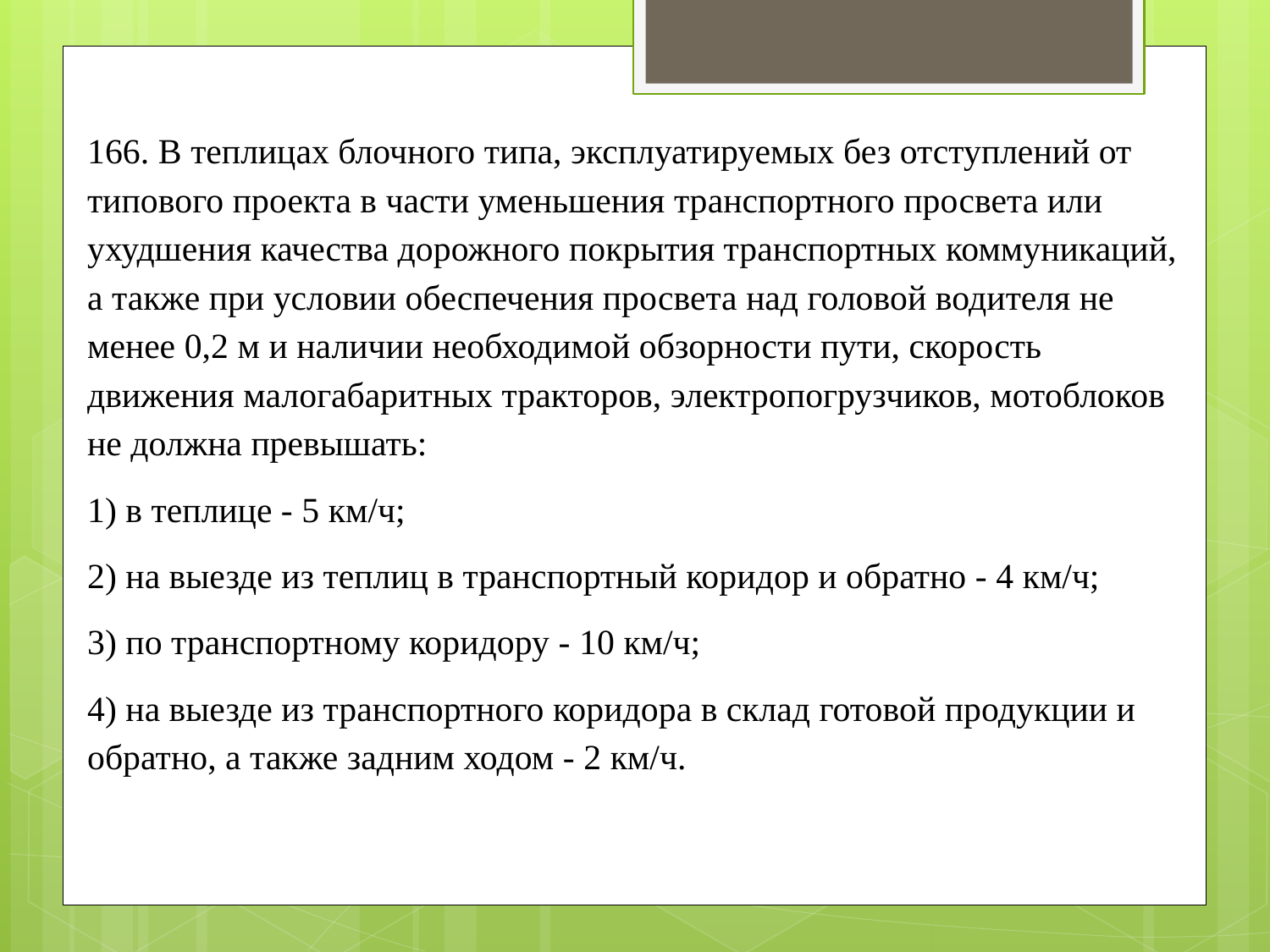

166. В теплицах блочного типа, эксплуатируемых без отступлений от типового проекта в части уменьшения транспортного просвета или ухудшения качества дорожного покрытия транспортных коммуникаций, а также при условии обеспечения просвета над головой водителя не менее 0,2 м и наличии необходимой обзорности пути, скорость движения малогабаритных тракторов, электропогрузчиков, мотоблоков не должна превышать:
1) в теплице - 5 км/ч;
2) на выезде из теплиц в транспортный коридор и обратно - 4 км/ч;
3) по транспортному коридору - 10 км/ч;
4) на выезде из транспортного коридора в склад готовой продукции и обратно, а также задним ходом - 2 км/ч.